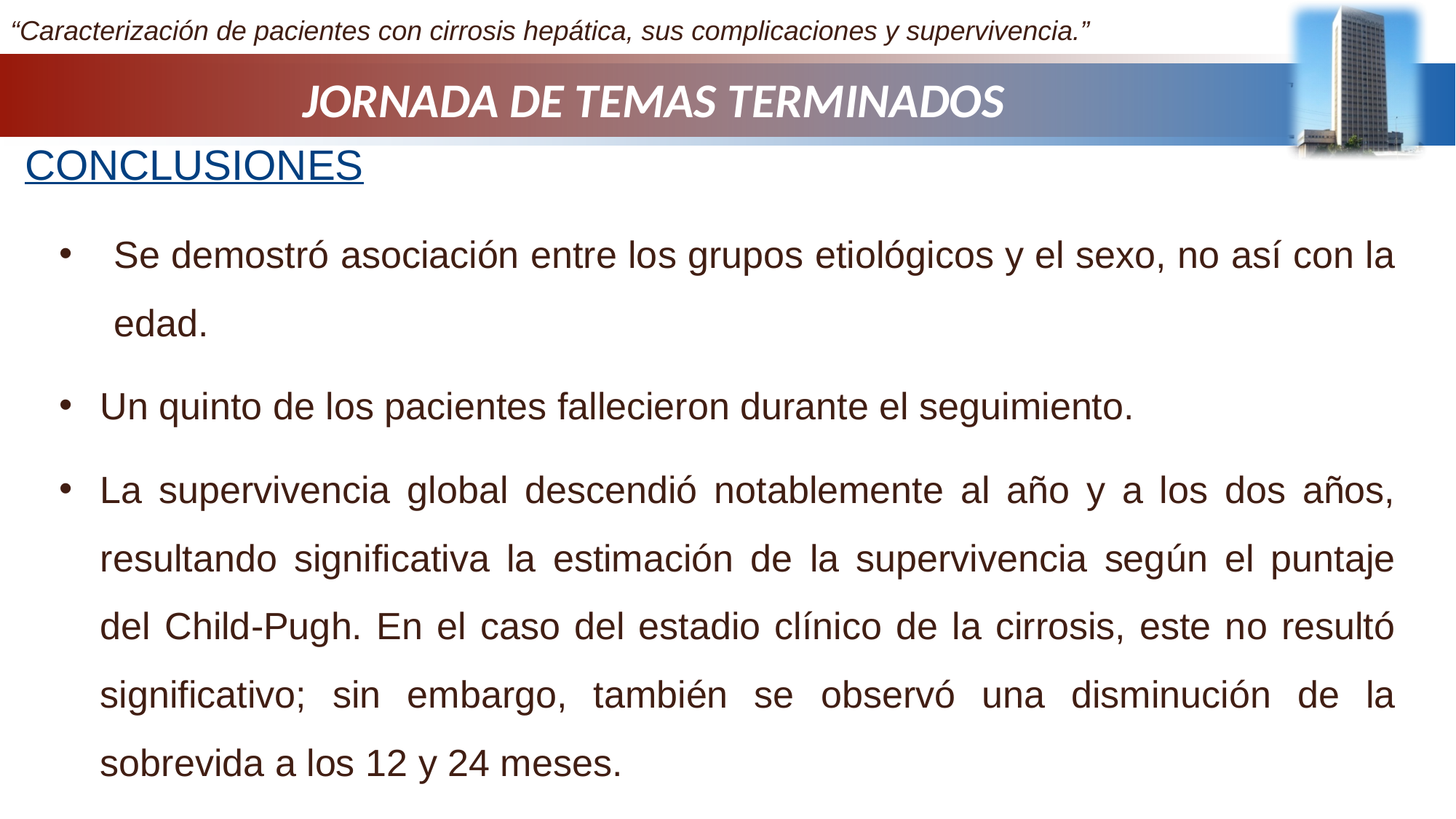

“Caracterización de pacientes con cirrosis hepática, sus complicaciones y supervivencia.”
# JORNADA DE TEMAS TERMINADOS
CONCLUSIONES
Se demostró asociación entre los grupos etiológicos y el sexo, no así con la edad.
Un quinto de los pacientes fallecieron durante el seguimiento.
La supervivencia global descendió notablemente al año y a los dos años, resultando significativa la estimación de la supervivencia según el puntaje del Child-Pugh. En el caso del estadio clínico de la cirrosis, este no resultó significativo; sin embargo, también se observó una disminución de la sobrevida a los 12 y 24 meses.